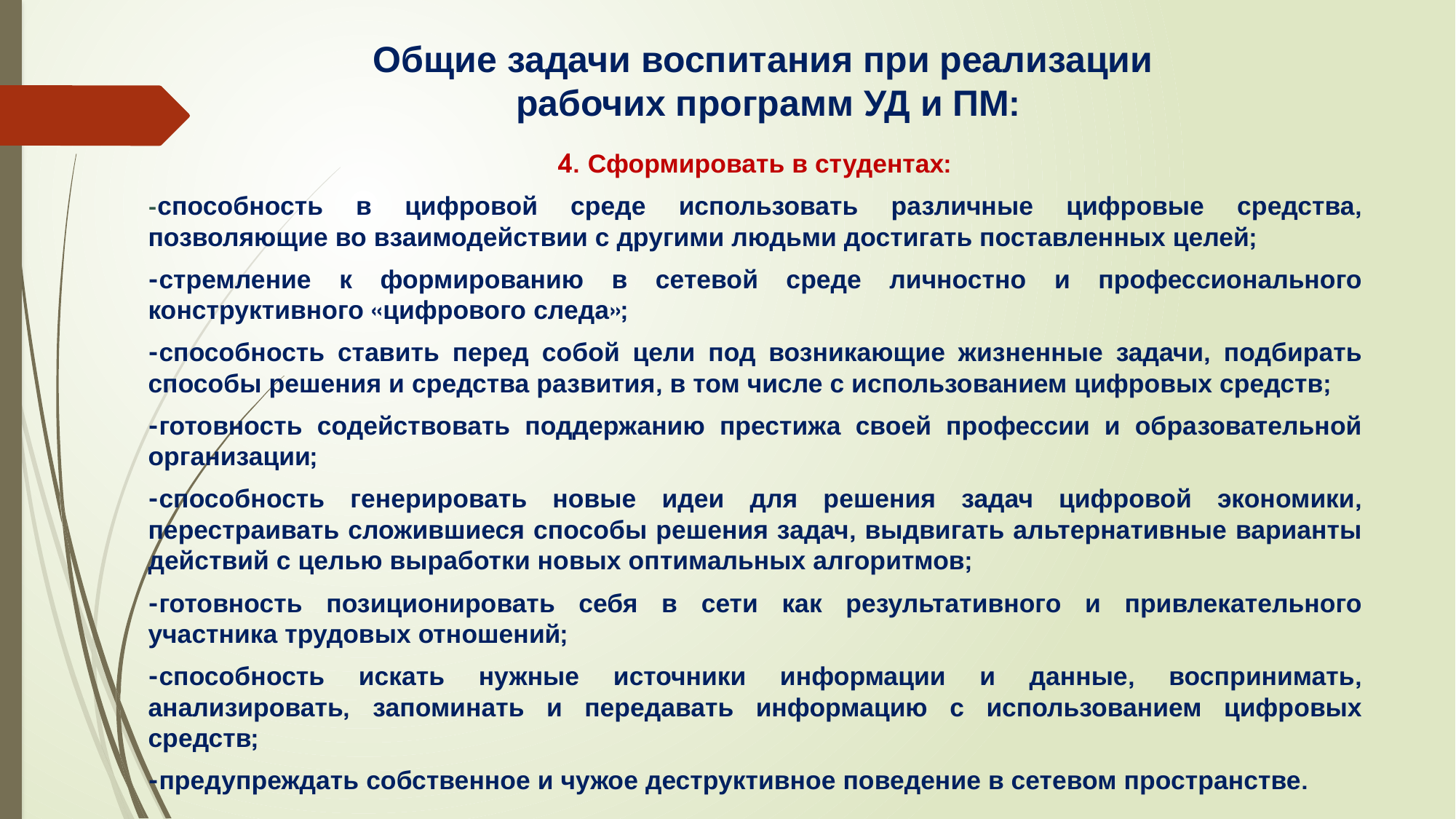

# Общие задачи воспитания при реализации рабочих программ УД и ПМ:
4. Сформировать в студентах:
-способность в цифровой среде использовать различные цифровые средства, позволяющие во взаимодействии с другими людьми достигать поставленных целей;
-стремление к формированию в сетевой среде личностно и профессионального конструктивного «цифрового следа»;
-способность ставить перед собой цели под возникающие жизненные задачи, подбирать способы решения и средства развития, в том числе с использованием цифровых средств;
-готовность содействовать поддержанию престижа своей профессии и образовательной организации;
-способность генерировать новые идеи для решения задач цифровой экономики, перестраивать сложившиеся способы решения задач, выдвигать альтернативные варианты действий с целью выработки новых оптимальных алгоритмов;
-готовность позиционировать себя в сети как результативного и привлекательного участника трудовых отношений;
-способность искать нужные источники информации и данные, воспринимать, анализировать, запоминать и передавать информацию с использованием цифровых средств;
-предупреждать собственное и чужое деструктивное поведение в сетевом пространстве.